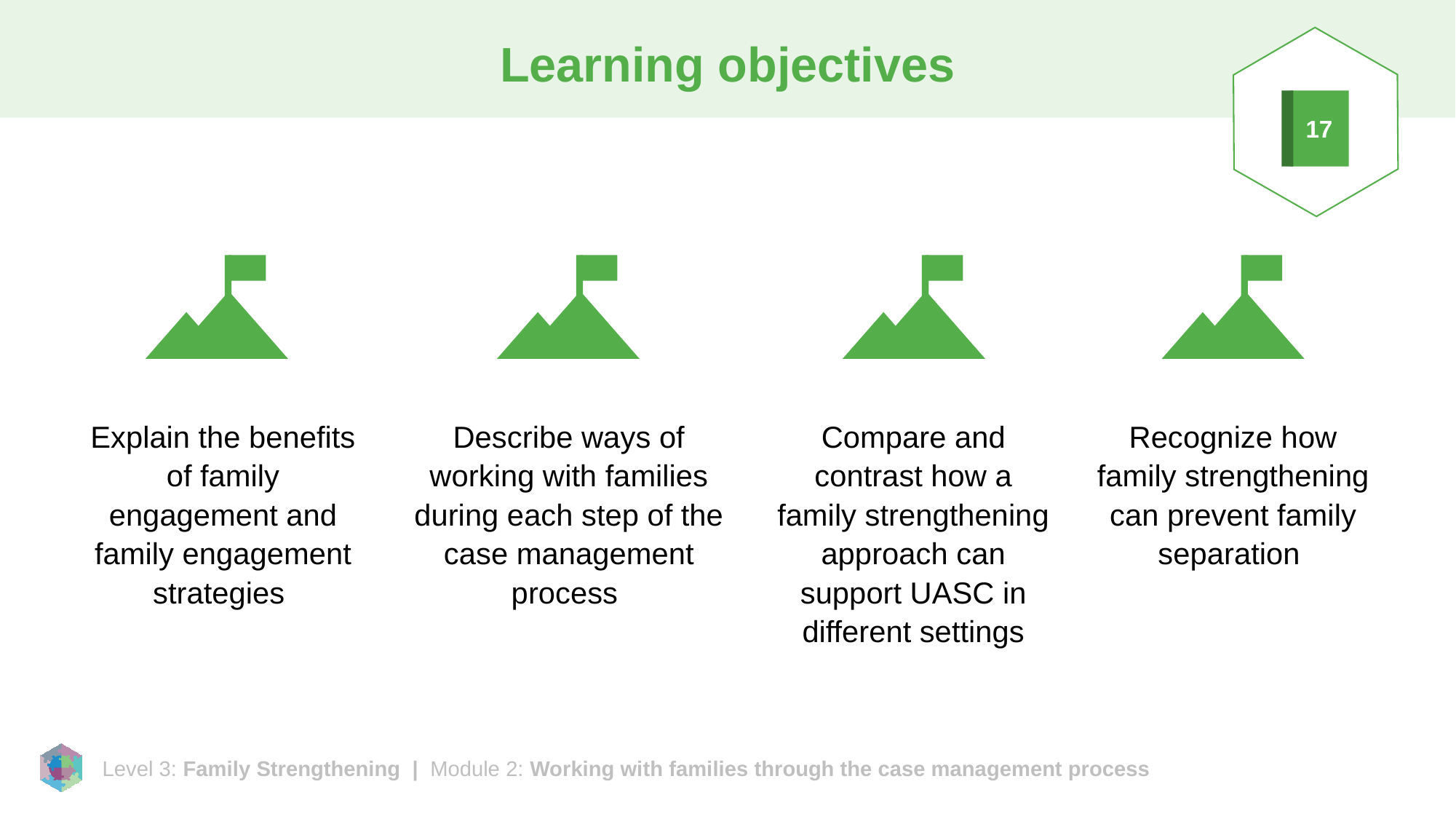

# Learning objectives

17

Explain the benefits of family engagement and family engagement strategies
Describe ways of working with families during each step of the case management process
Compare and contrast how a family strengthening approach can support UASC in different settings
Recognize how family strengthening can prevent family separation